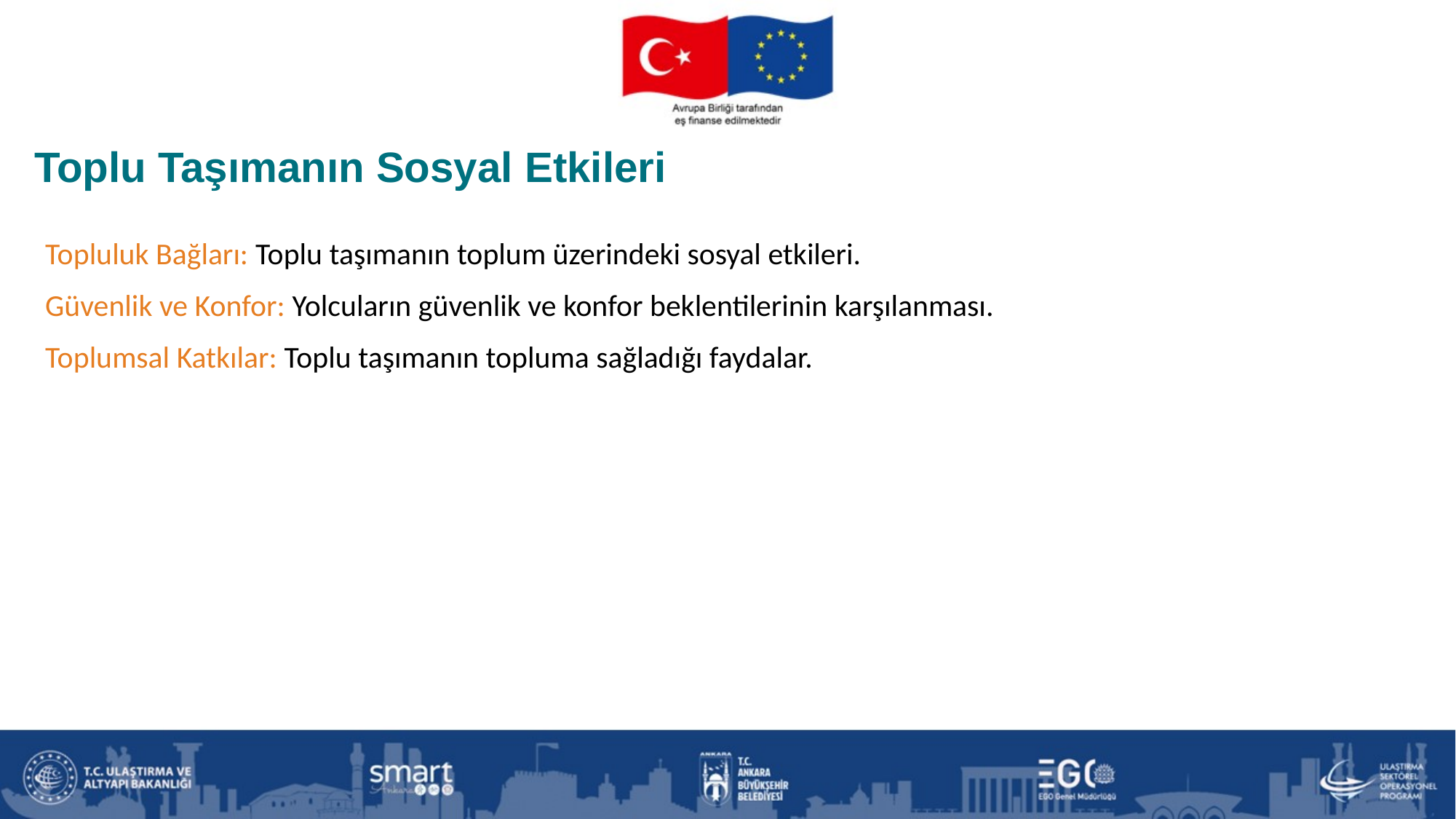

Toplu Taşımanın Sosyal Etkileri

Topluluk Bağları: Toplu taşımanın toplum üzerindeki sosyal etkileri.
Güvenlik ve Konfor: Yolcuların güvenlik ve konfor beklentilerinin karşılanması.
Toplumsal Katkılar: Toplu taşımanın topluma sağladığı faydalar.